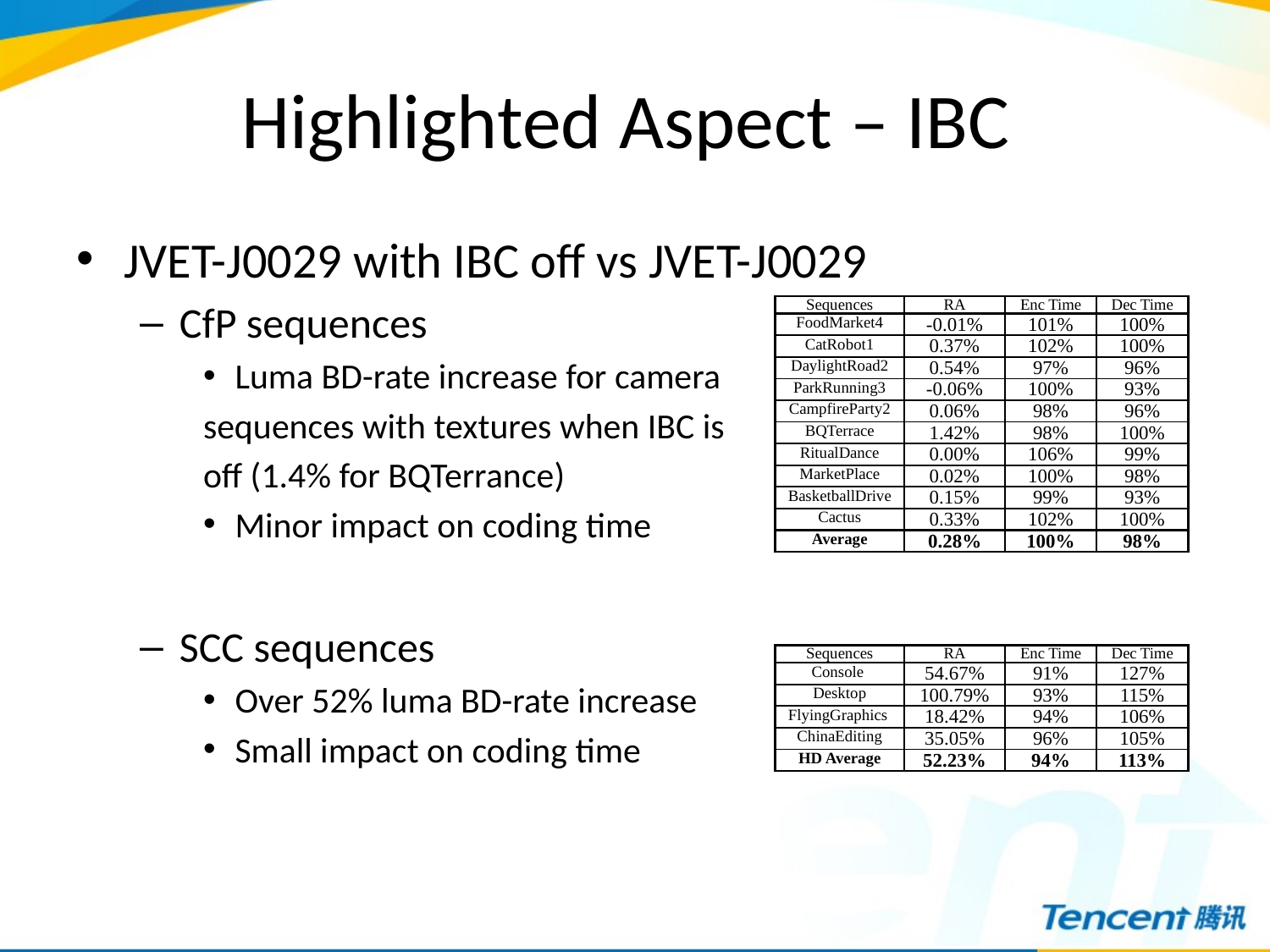

# Highlighted Aspect – IBC
JVET-J0029 with IBC off vs JVET-J0029
CfP sequences
Luma BD-rate increase for camera
sequences with textures when IBC is
off (1.4% for BQTerrance)
Minor impact on coding time

SCC sequences
Over 52% luma BD-rate increase
Small impact on coding time

| Sequences | RA | Enc Time | Dec Time |
| --- | --- | --- | --- |
| FoodMarket4 | -0.01% | 101% | 100% |
| CatRobot1 | 0.37% | 102% | 100% |
| DaylightRoad2 | 0.54% | 97% | 96% |
| ParkRunning3 | -0.06% | 100% | 93% |
| CampfireParty2 | 0.06% | 98% | 96% |
| BQTerrace | 1.42% | 98% | 100% |
| RitualDance | 0.00% | 106% | 99% |
| MarketPlace | 0.02% | 100% | 98% |
| BasketballDrive | 0.15% | 99% | 93% |
| Cactus | 0.33% | 102% | 100% |
| Average | 0.28% | 100% | 98% |
| Sequences | RA | Enc Time | Dec Time |
| --- | --- | --- | --- |
| Console | 54.67% | 91% | 127% |
| Desktop | 100.79% | 93% | 115% |
| FlyingGraphics | 18.42% | 94% | 106% |
| ChinaEditing | 35.05% | 96% | 105% |
| HD Average | 52.23% | 94% | 113% |